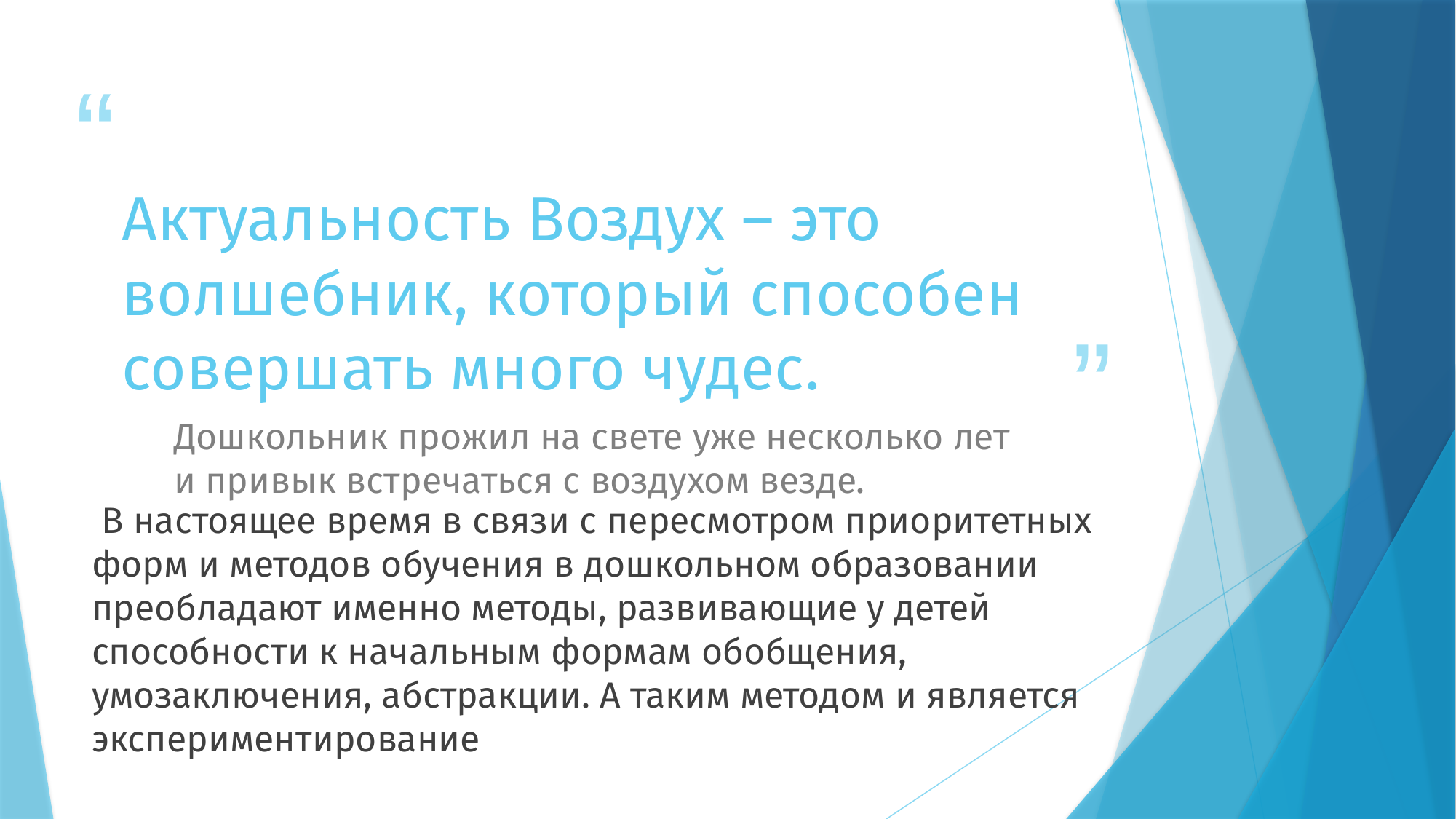

# Актуальность Воздух – это волшебник, который способен совершать много чудес.
Дошкольник прожил на свете уже несколько лет и привык встречаться с воздухом везде.
 В настоящее время в связи с пересмотром приоритетных форм и методов обучения в дошкольном образовании преобладают именно методы, развивающие у детей способности к начальным формам обобщения, умозаключения, абстракции. А таким методом и является экспериментирование